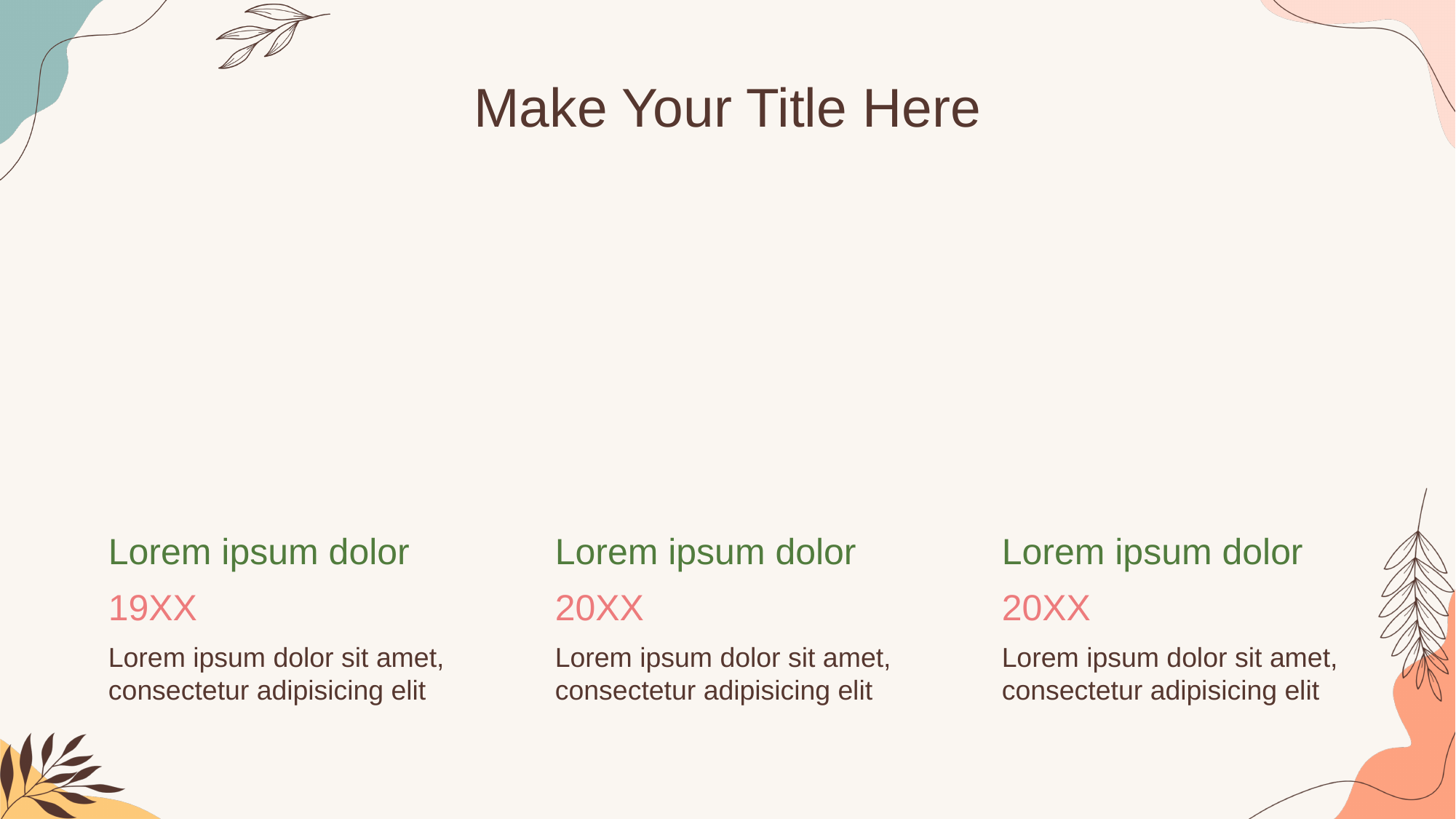

Make Your Title Here

Lorem ipsum dolor
Lorem ipsum dolor
Lorem ipsum dolor
19XX
20XX
20XX
Lorem ipsum dolor sit amet, consectetur adipisicing elit
Lorem ipsum dolor sit amet, consectetur adipisicing elit
Lorem ipsum dolor sit amet, consectetur adipisicing elit